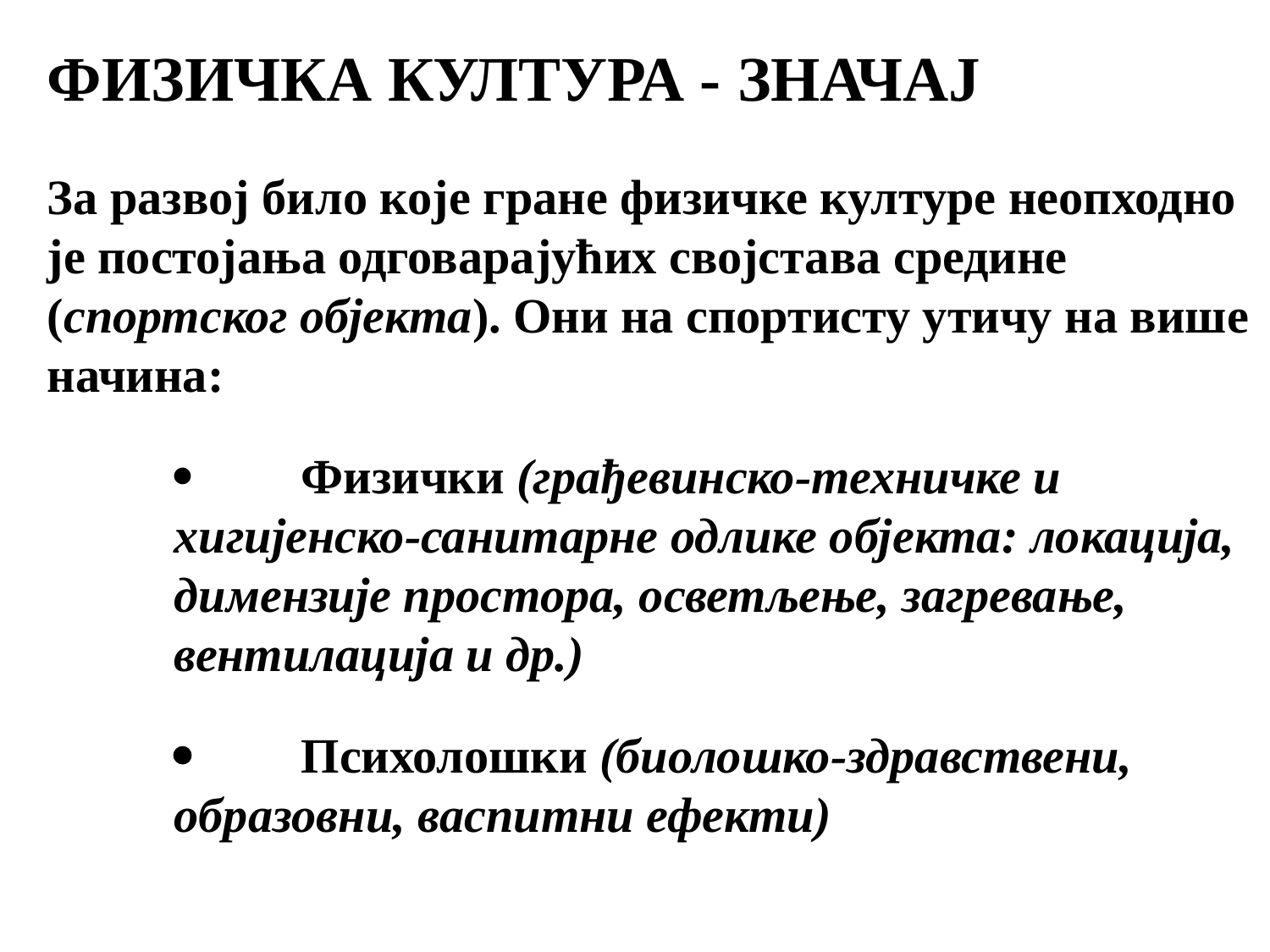

ФИЗИЧКА КУЛТУРА - ЗНАЧАЈ

За развој било које гране физичке културе неопходно је постојања одговарајућих својстава средине (спортског објекта). Они на спортисту утичу на више начина:

•	Физички (грађевинско-техничке и хигијенско-санитарне одлике објекта: локација, димензије простора, осветљење, загревање, вентилација и др.)

•	Психолошки (биолошко-здравствени, образовни, васпитни ефекти)